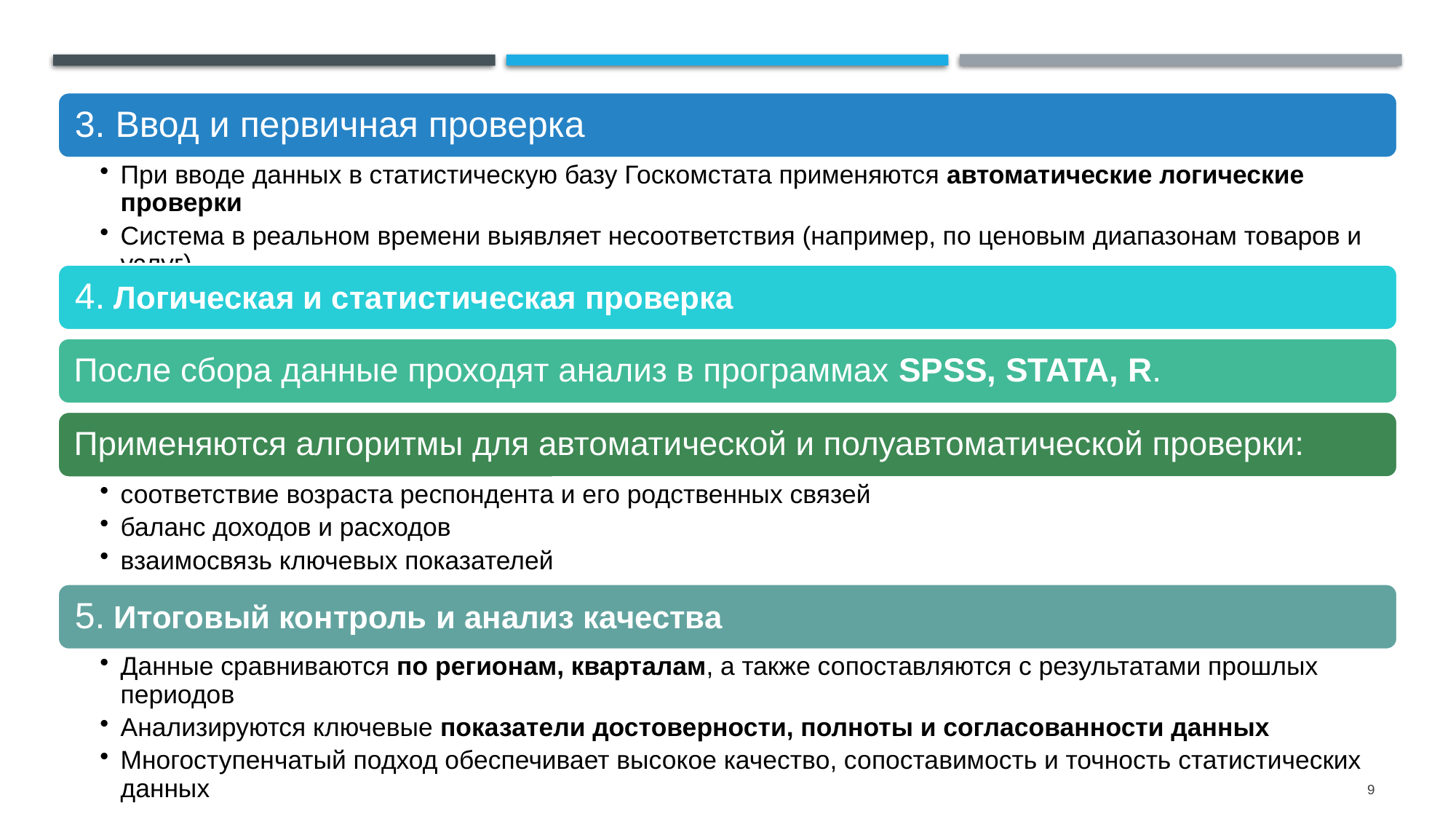

3. Ввод и первичная проверка
При вводе данных в статистическую базу Госкомстата применяются автоматические логические проверки
Система в реальном времени выявляет несоответствия (например, по ценовым диапазонам товаров и услуг)
Ошибки устраняются сразу же через повторный опрос или корректировку интервьюеров
4. Логическая и статистическая проверка
После сбора данные проходят анализ в программах SPSS, STATA, R.
Применяются алгоритмы для автоматической и полуавтоматической проверки:
соответствие возраста респондента и его родственных связей
баланс доходов и расходов
взаимосвязь ключевых показателей
5. Итоговый контроль и анализ качества
Данные сравниваются по регионам, кварталам, а также сопоставляются с результатами прошлых периодов
Анализируются ключевые показатели достоверности, полноты и согласованности данных
Многоступенчатый подход обеспечивает высокое качество, сопоставимость и точность статистических данных
9